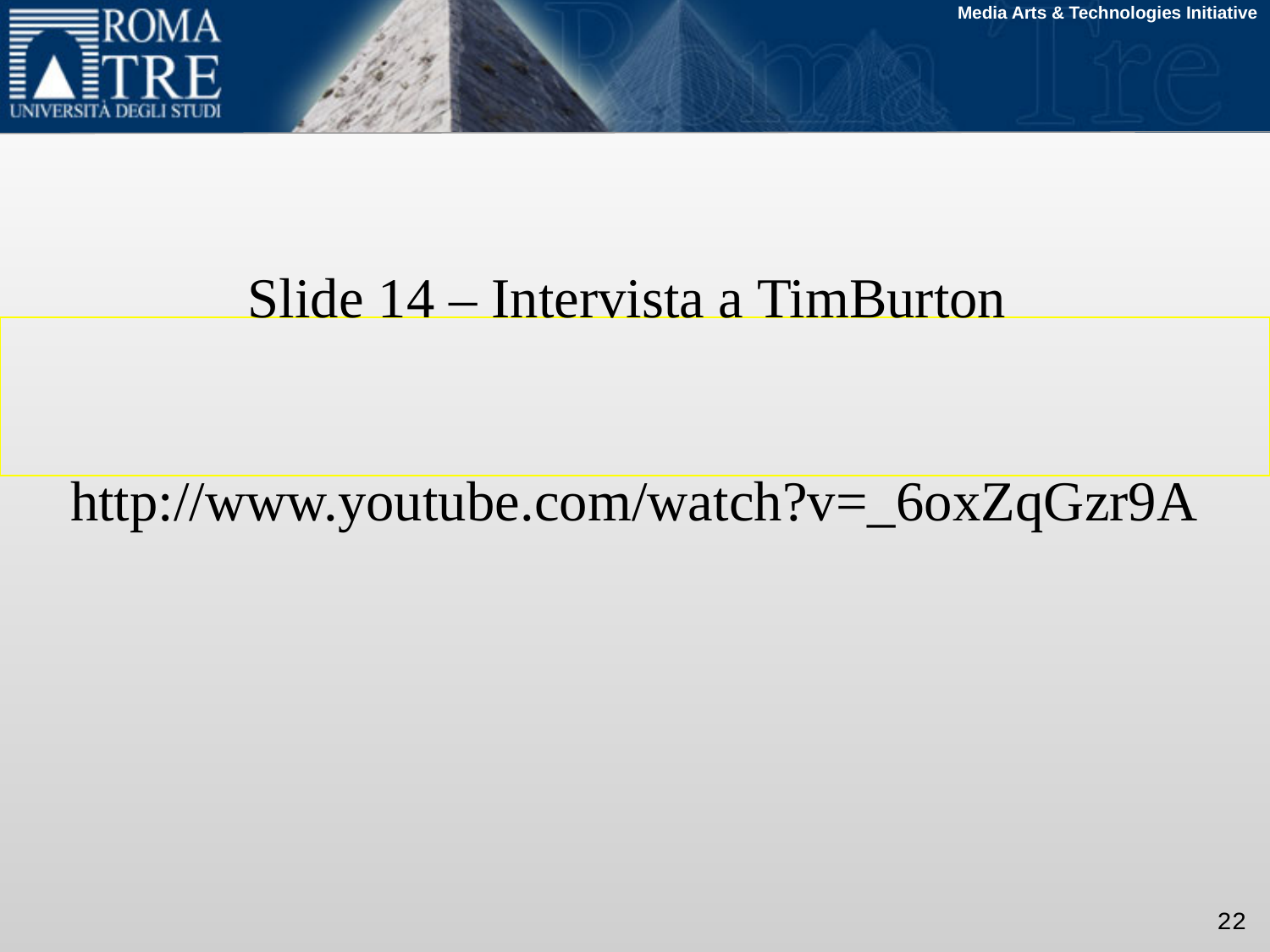

Slide 14 – Intervista a TimBurton
http://www.youtube.com/watch?v=_6oxZqGzr9A